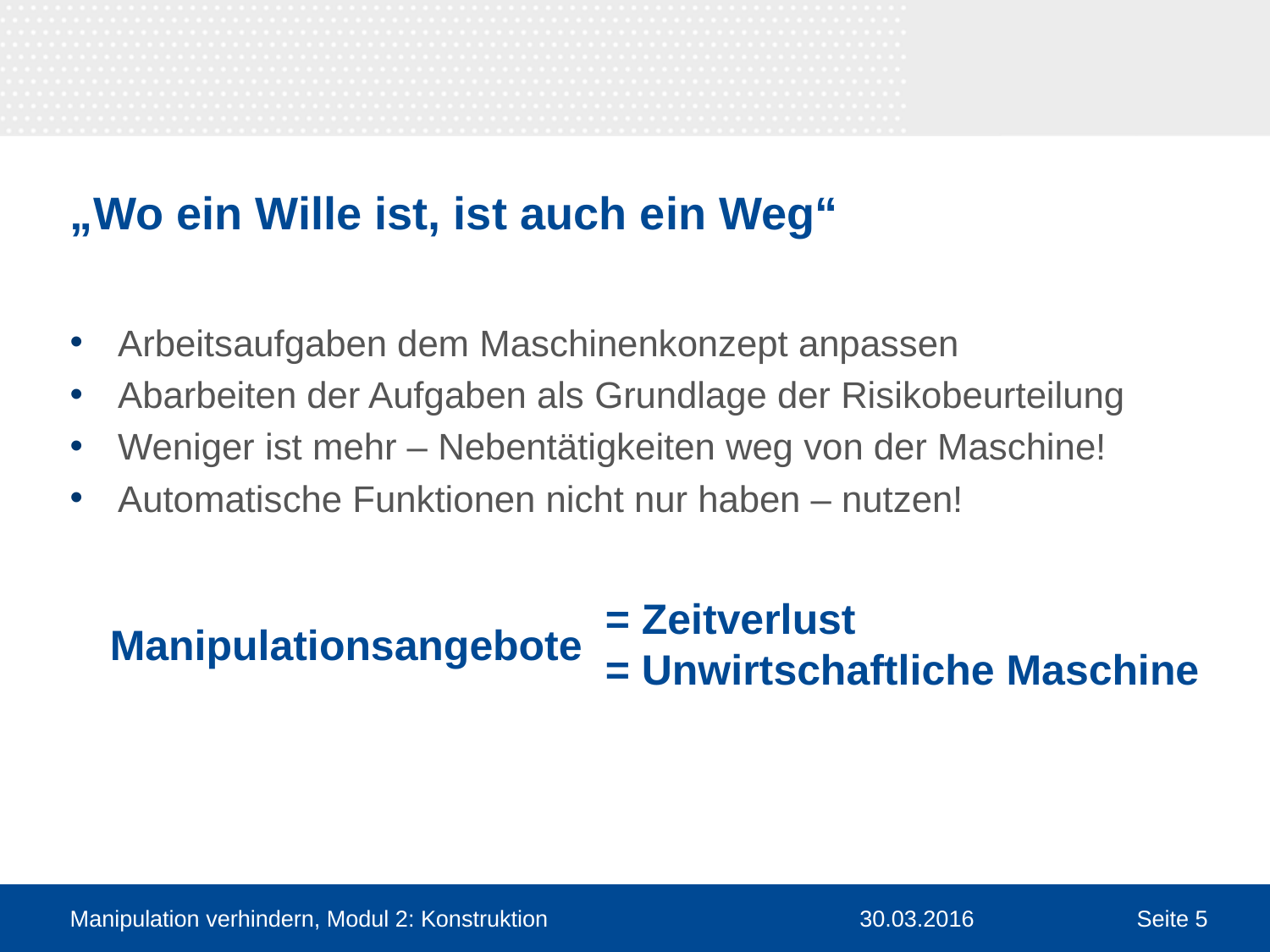

# „Wo ein Wille ist, ist auch ein Weg“
Arbeitsaufgaben dem Maschinenkonzept anpassen
Abarbeiten der Aufgaben als Grundlage der Risikobeurteilung
Weniger ist mehr – Nebentätigkeiten weg von der Maschine!
Automatische Funktionen nicht nur haben – nutzen!
= Zeitverlust
= Unwirtschaftliche Maschine
Manipulationsangebote
Manipulation verhindern, Modul 2: Konstruktion
30.03.2016
Seite 5